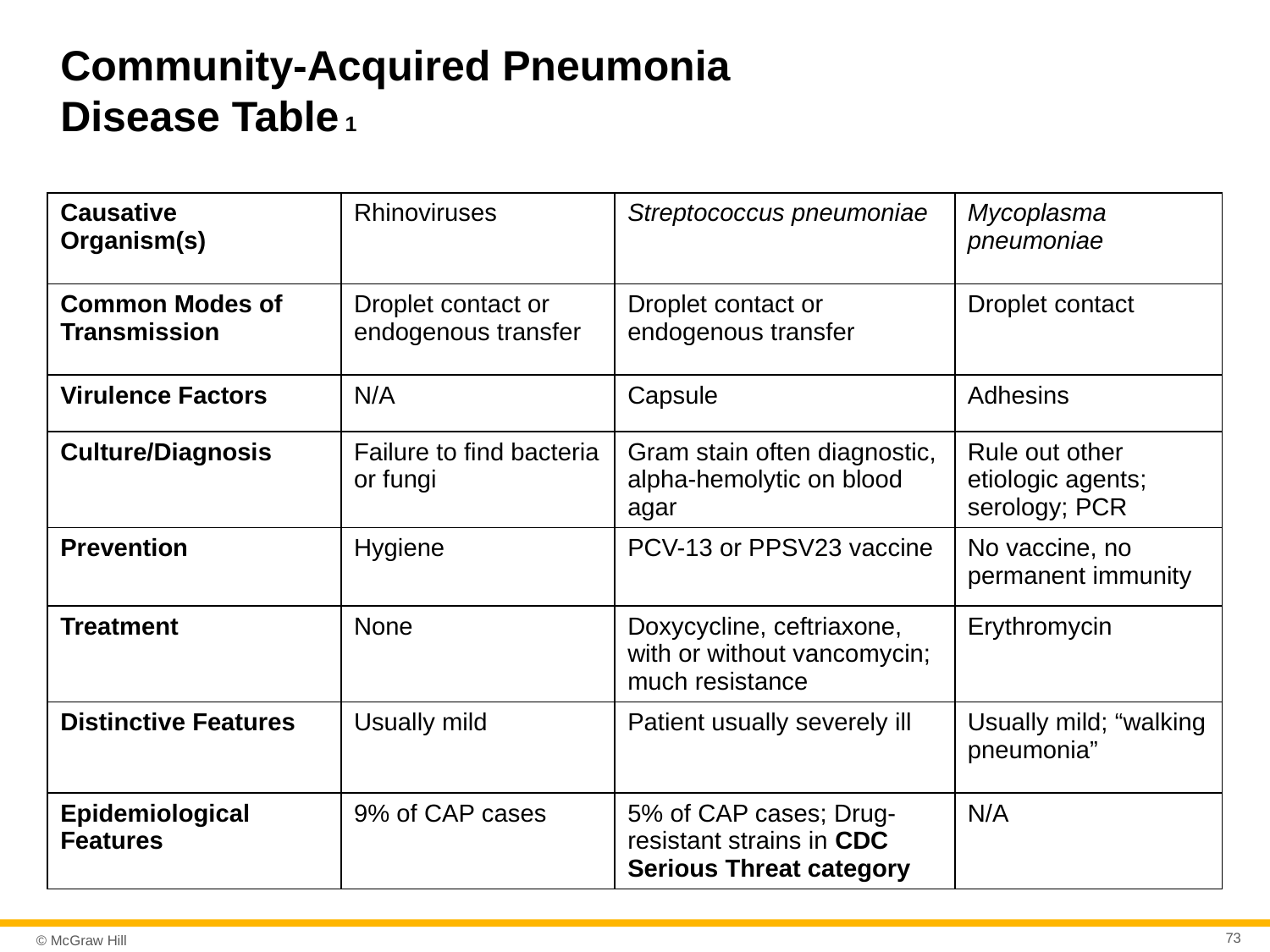

# Community-Acquired Pneumonia Disease Table 1
| Causative Organism(s) | Rhinoviruses | Streptococcus pneumoniae | Mycoplasma pneumoniae |
| --- | --- | --- | --- |
| Common Modes of Transmission | Droplet contact or endogenous transfer | Droplet contact or endogenous transfer | Droplet contact |
| Virulence Factors | N/A | Capsule | Adhesins |
| Culture/Diagnosis | Failure to find bacteria or fungi | Gram stain often diagnostic, alpha-hemolytic on blood agar | Rule out other etiologic agents; serology; PCR |
| Prevention | Hygiene | PCV-13 or PPSV23 vaccine | No vaccine, no permanent immunity |
| Treatment | None | Doxycycline, ceftriaxone, with or without vancomycin; much resistance | Erythromycin |
| Distinctive Features | Usually mild | Patient usually severely ill | Usually mild; “walking pneumonia” |
| Epidemiological Features | 9% of CAP cases | 5% of CAP cases; Drug-resistant strains in CDC Serious Threat category | N/A |